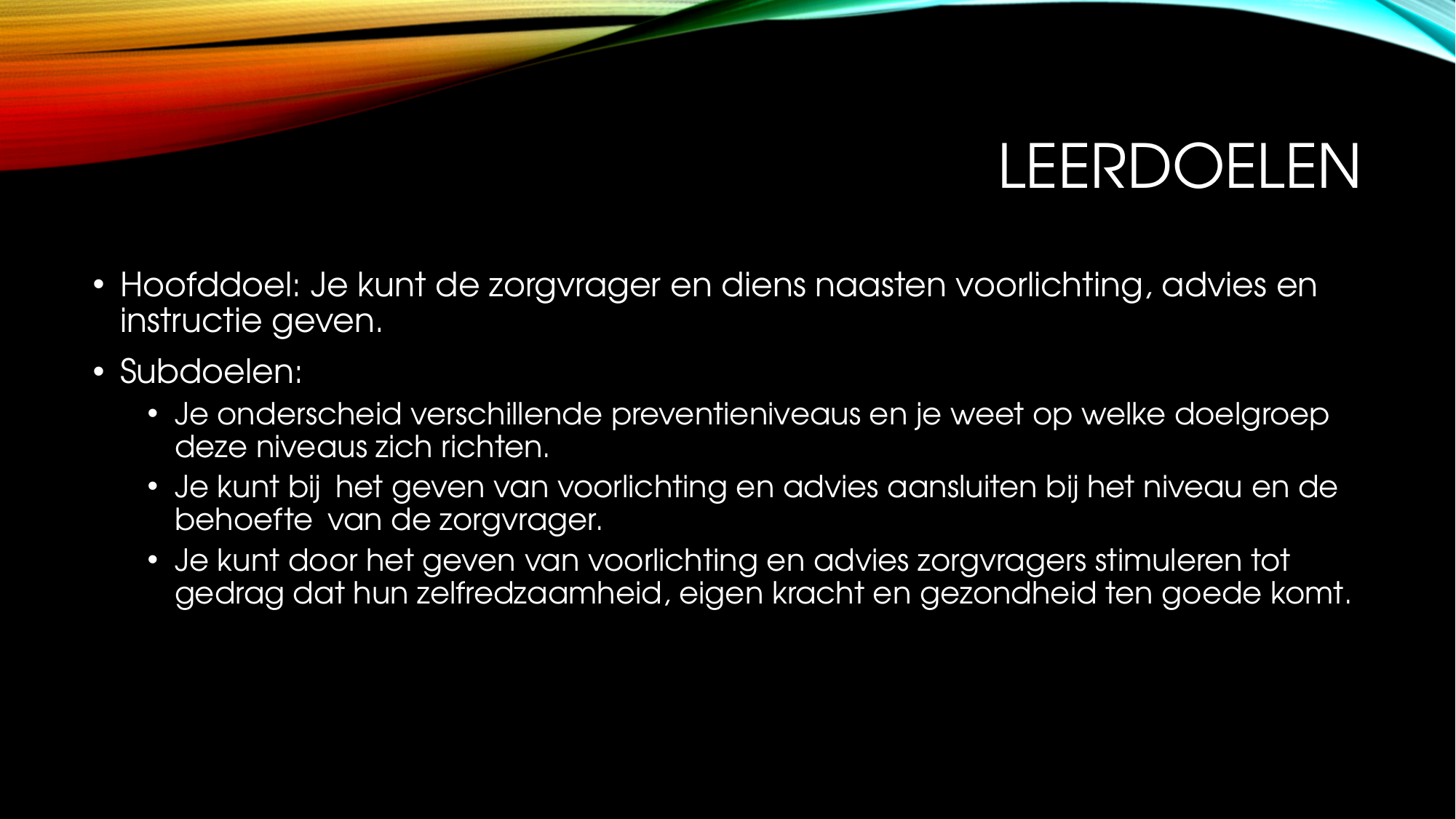

# Leerdoelen
Hoofddoel: Je kunt de zorgvrager en diens naasten voorlichting, advies en instructie geven.
Subdoelen:
Je onderscheid verschillende preventieniveaus en je weet op welke doelgroep deze niveaus zich richten.
Je kunt bij  het geven van voorlichting en advies aansluiten bij het niveau en de behoefte  van de zorgvrager.
Je kunt door het geven van voorlichting en advies zorgvragers stimuleren tot gedrag dat hun zelfredzaamheid, eigen kracht en gezondheid ten goede komt.